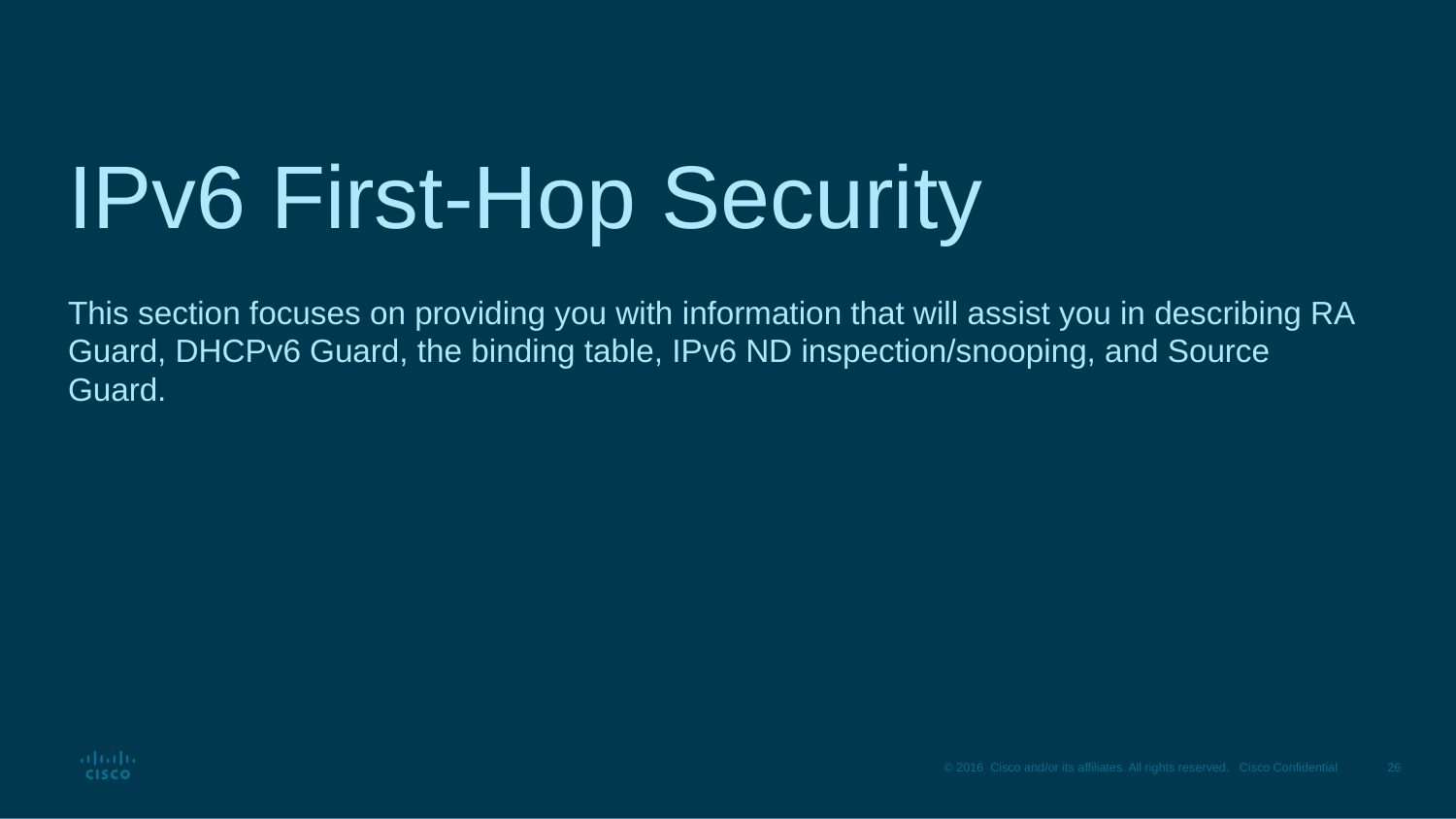

# IPv6 First-Hop Security
This section focuses on providing you with information that will assist you in describing RA Guard, DHCPv6 Guard, the binding table, IPv6 ND inspection/snooping, and Source Guard.